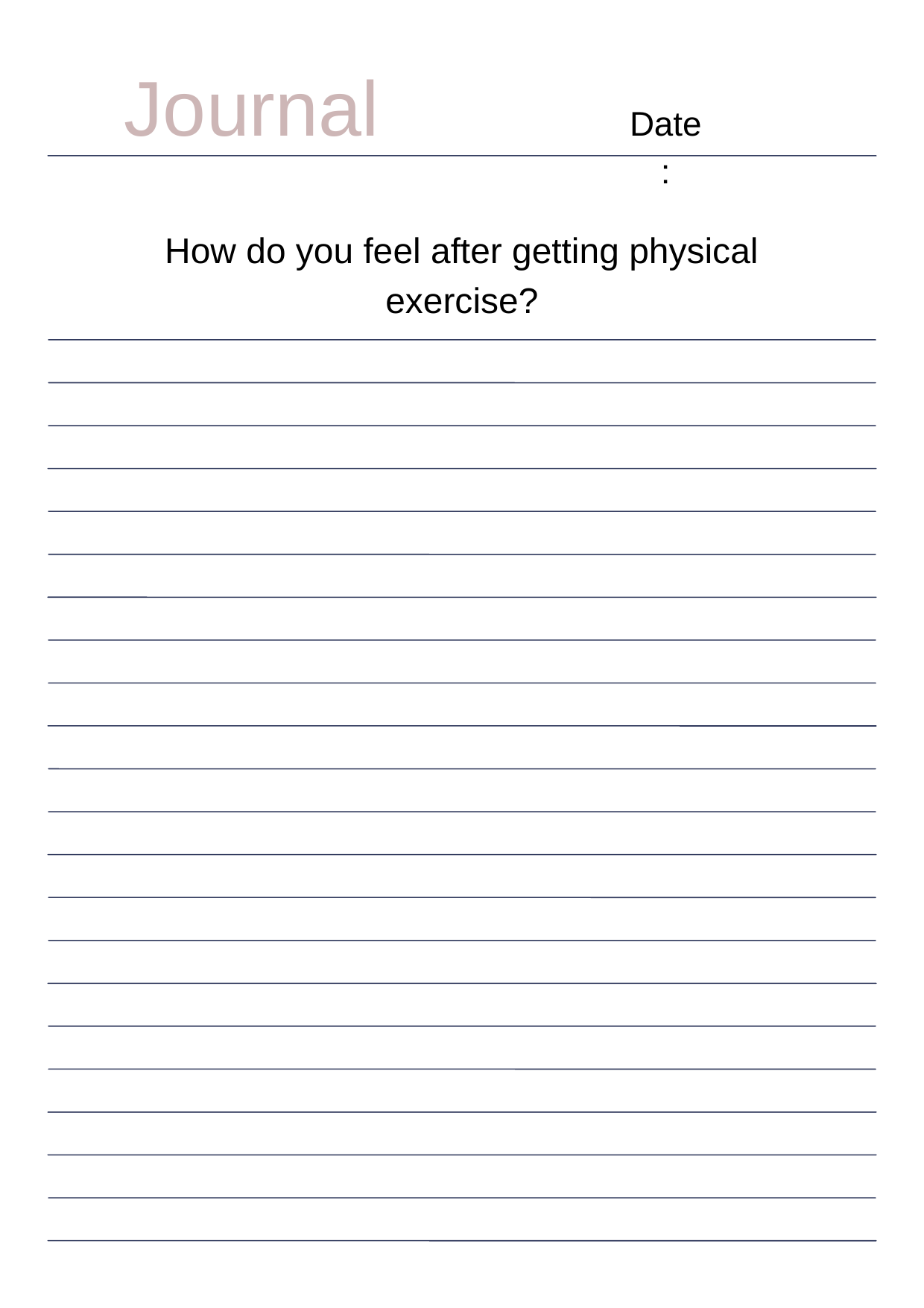

Journal
Date:

How do you feel after getting physical exercise?